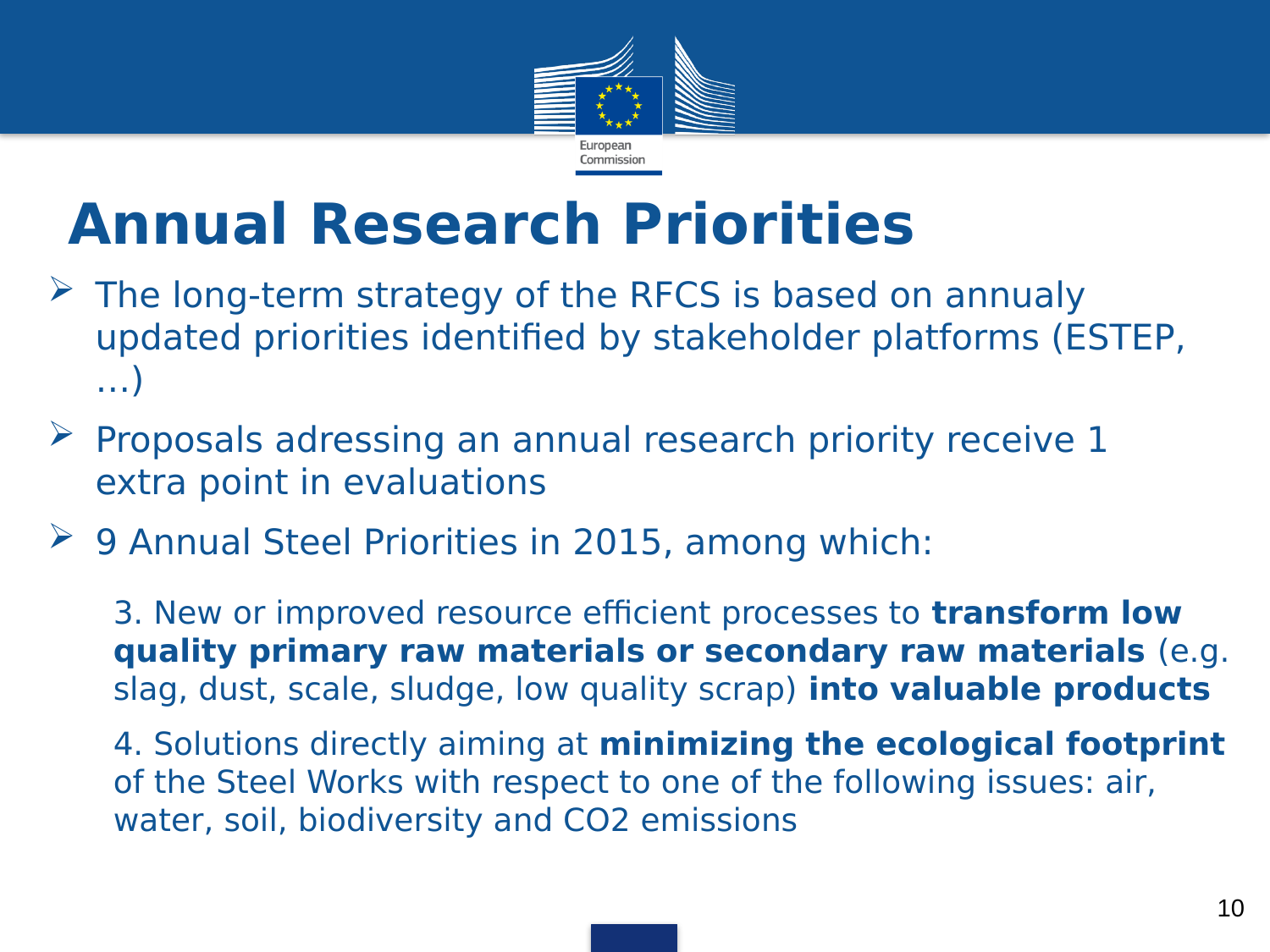

# Annual Research Priorities
The long-term strategy of the RFCS is based on annualy updated priorities identified by stakeholder platforms (ESTEP,…)
Proposals adressing an annual research priority receive 1 extra point in evaluations
9 Annual Steel Priorities in 2015, among which:

3. New or improved resource efficient processes to transform low quality primary raw materials or secondary raw materials (e.g. slag, dust, scale, sludge, low quality scrap) into valuable products
4. Solutions directly aiming at minimizing the ecological footprint of the Steel Works with respect to one of the following issues: air, water, soil, biodiversity and CO2 emissions
10